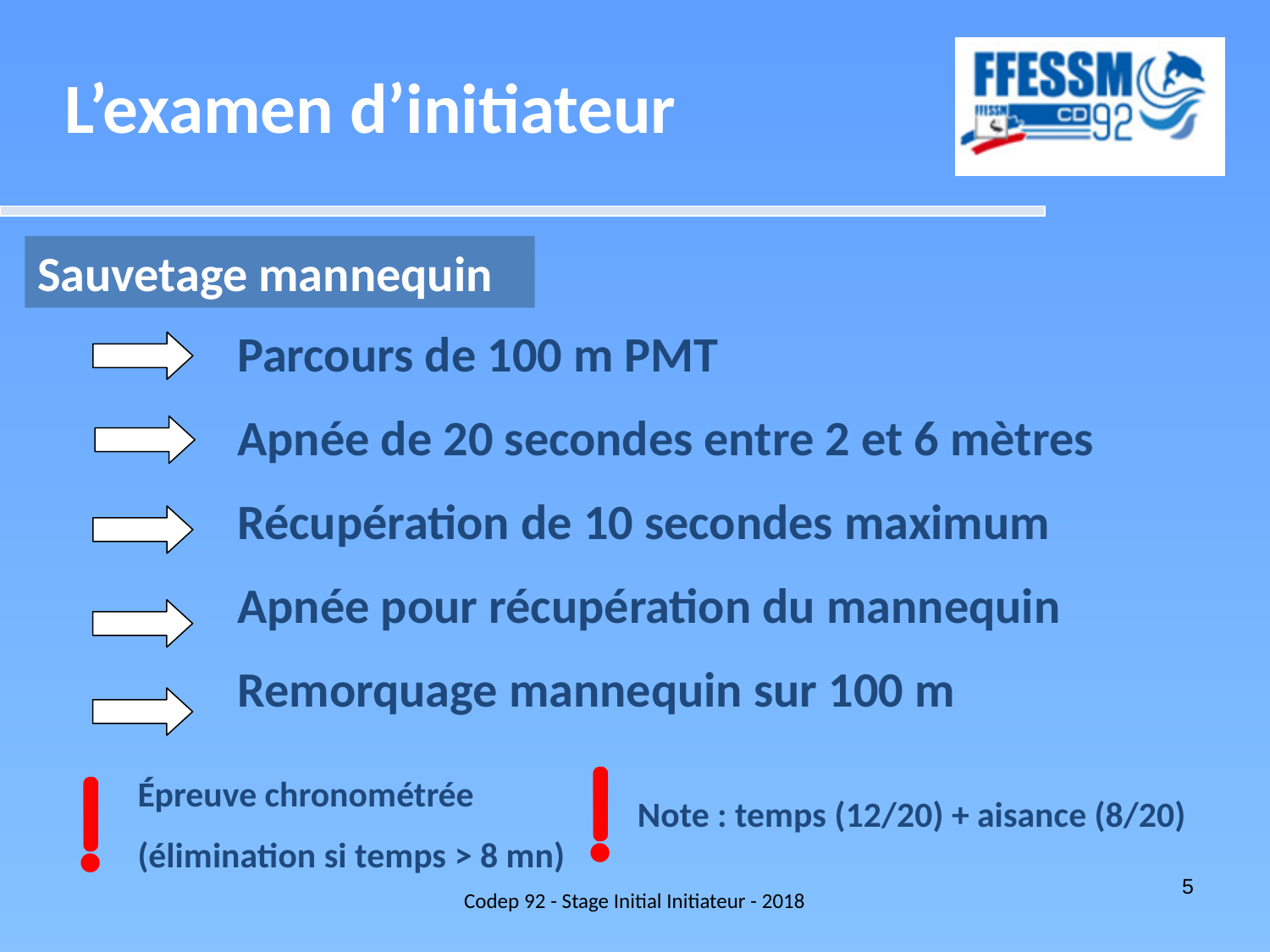

L’examen d’initiateur
Sauvetage mannequin
Parcours de 100 m PMT
Apnée de 20 secondes entre 2 et 6 mètres
Récupération de 10 secondes maximum
Apnée pour récupération du mannequin
Remorquage mannequin sur 100 m

!
!
Épreuve chronométrée
(élimination si temps > 8 mn)
Note : temps (12/20) + aisance (8/20)
Codep 92 - Stage Initial Initiateur - 2018
5